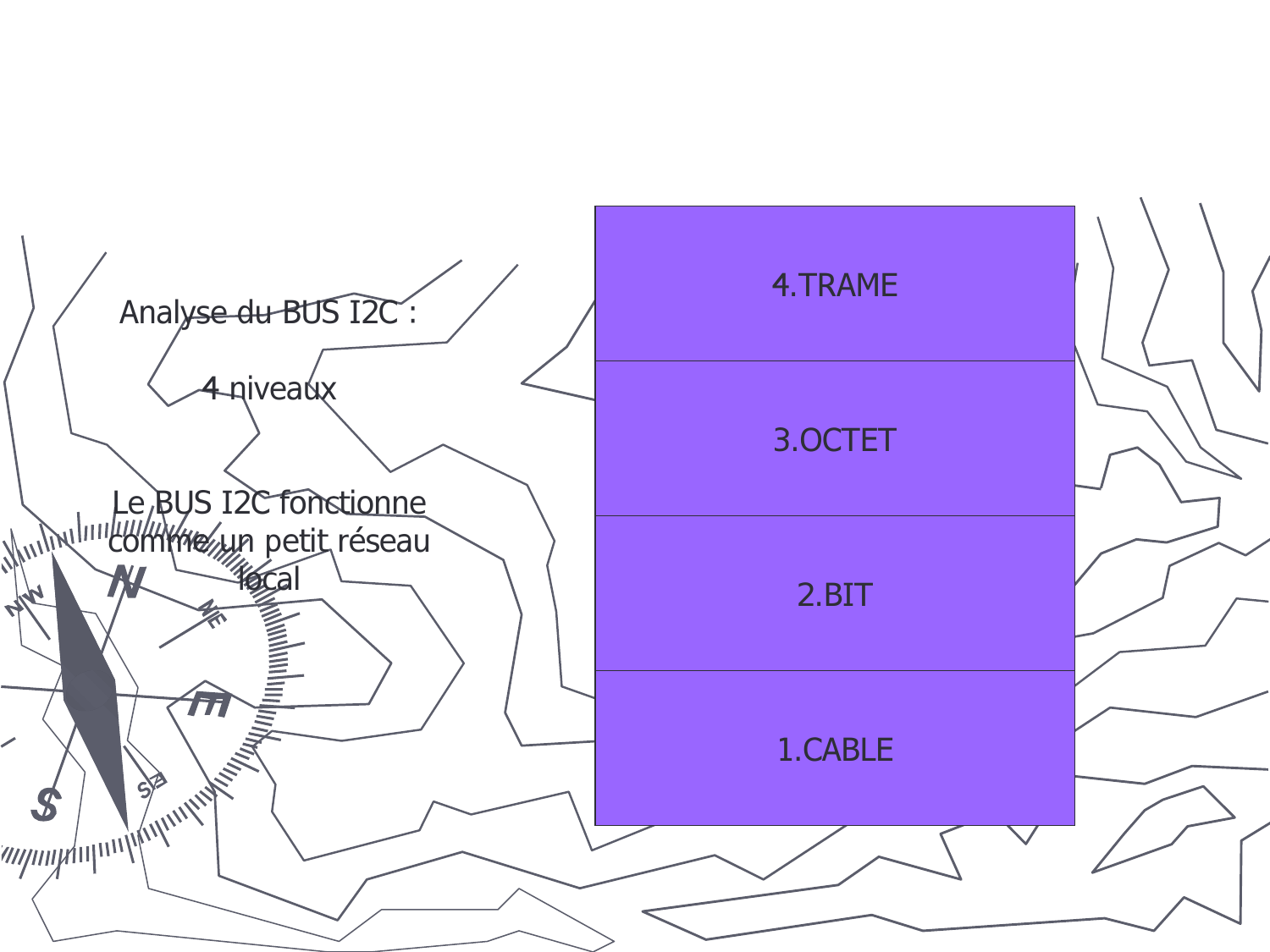

4.TRAME
3.OCTET
2.BIT
1.CABLE
Analyse du BUS I2C :

4 niveaux
Le BUS I2C fonctionne
comme un petit réseau
local